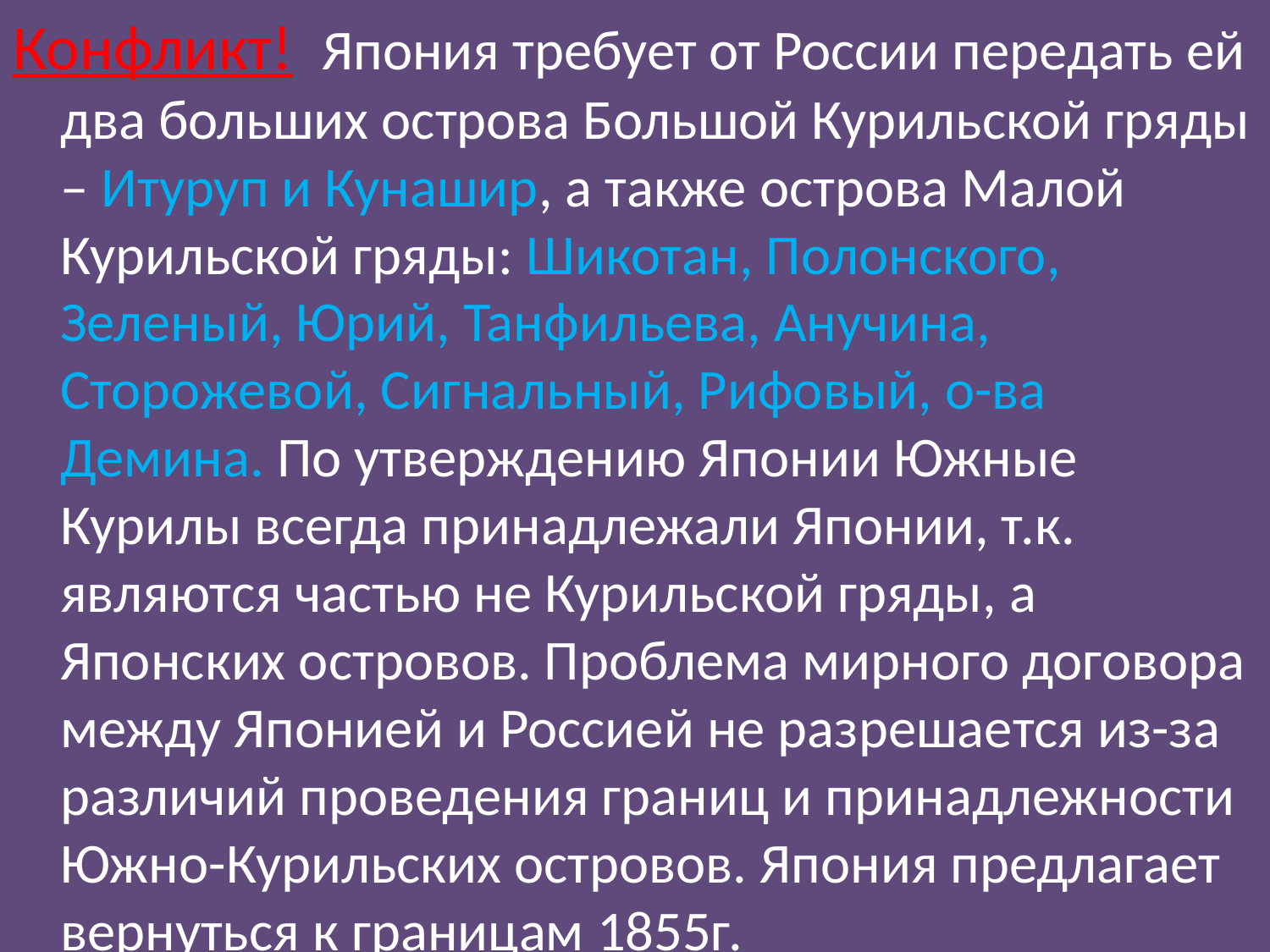

Конфликт!  Япония требует от России передать ей два больших острова Большой Курильской гряды – Итуруп и Кунашир, а также острова Малой Курильской гряды: Шикотан, Полонского, Зеленый, Юрий, Танфильева, Анучина, Сторожевой, Сигнальный, Рифовый, о-ва Демина. По утверждению Японии Южные Курилы всегда принадлежали Японии, т.к. являются частью не Курильской гряды, а Японских островов. Проблема мирного договора между Японией и Россией не разрешается из-за различий проведения границ и принадлежности Южно-Курильских островов. Япония предлагает вернуться к границам 1855г.